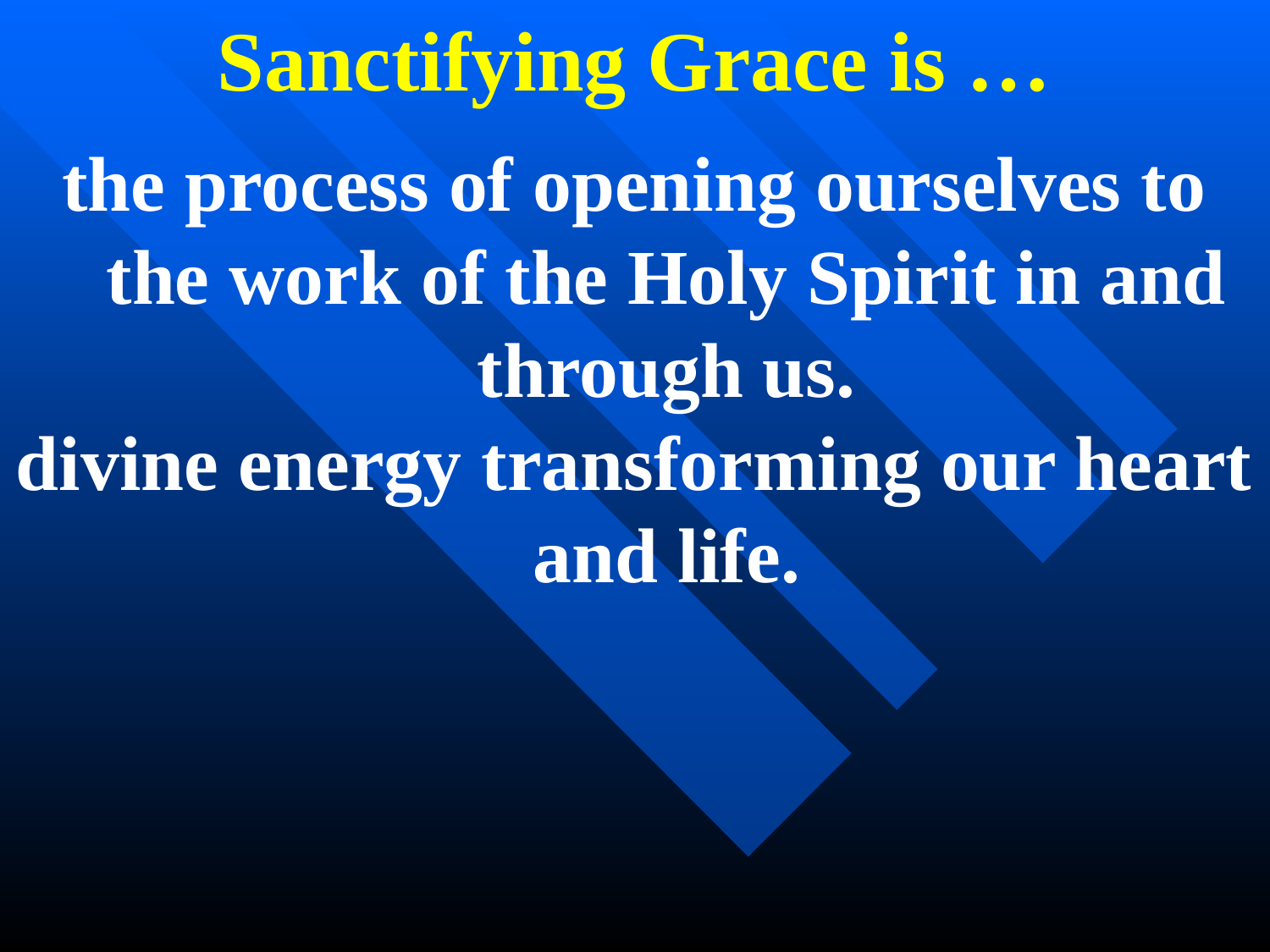

Sanctifying Grace is …
the process of opening ourselves to the work of the Holy Spirit in and through us.
divine energy transforming our heart and life.